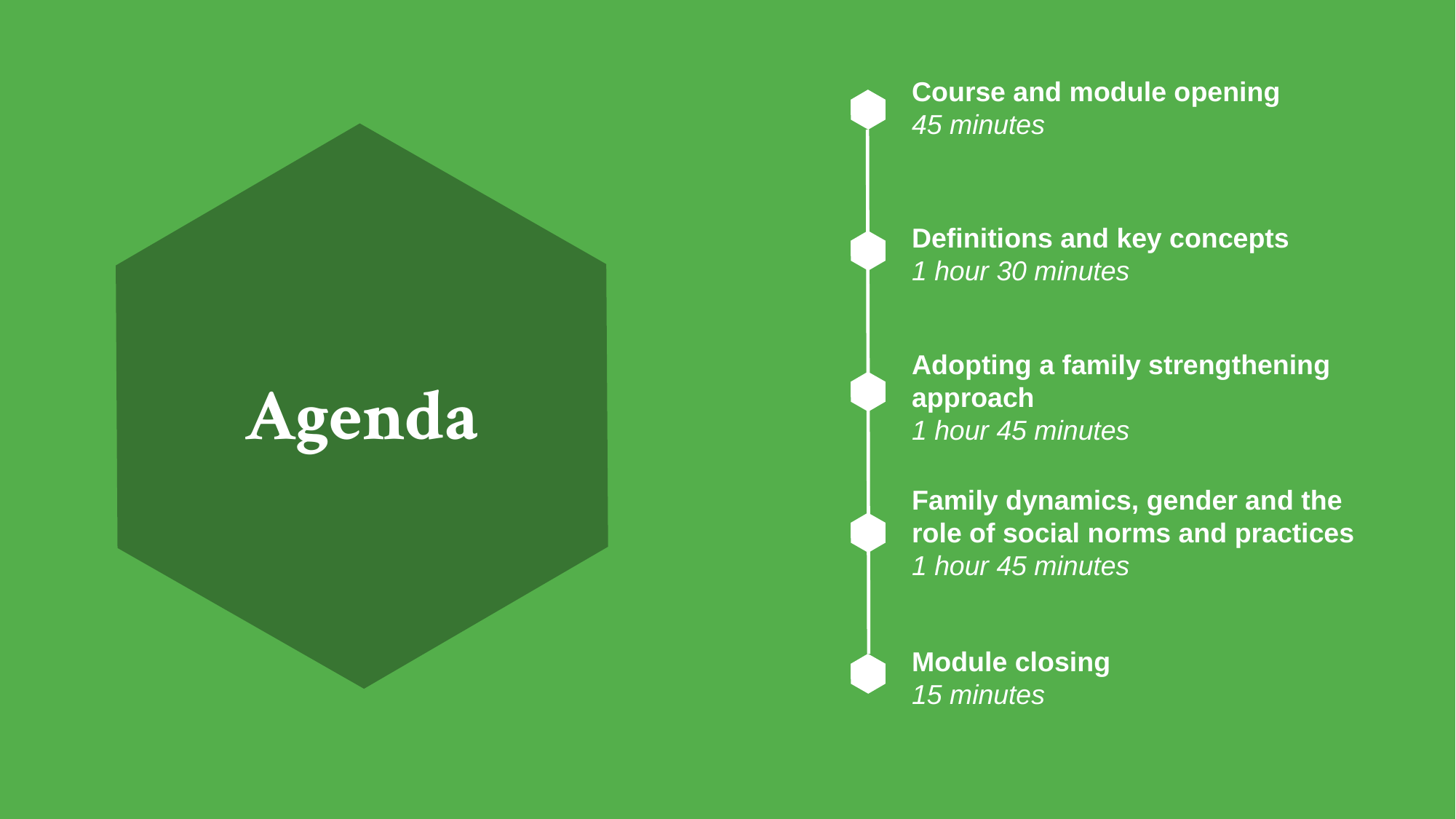

Course and module opening
45 minutes

Definitions and key concepts
1 hour 30 minutes

Adopting a family strengthening approach
1 hour 45 minutes

# Agenda
Family dynamics, gender and the role of social norms and practices
1 hour 45 minutes

Module closing
15 minutes